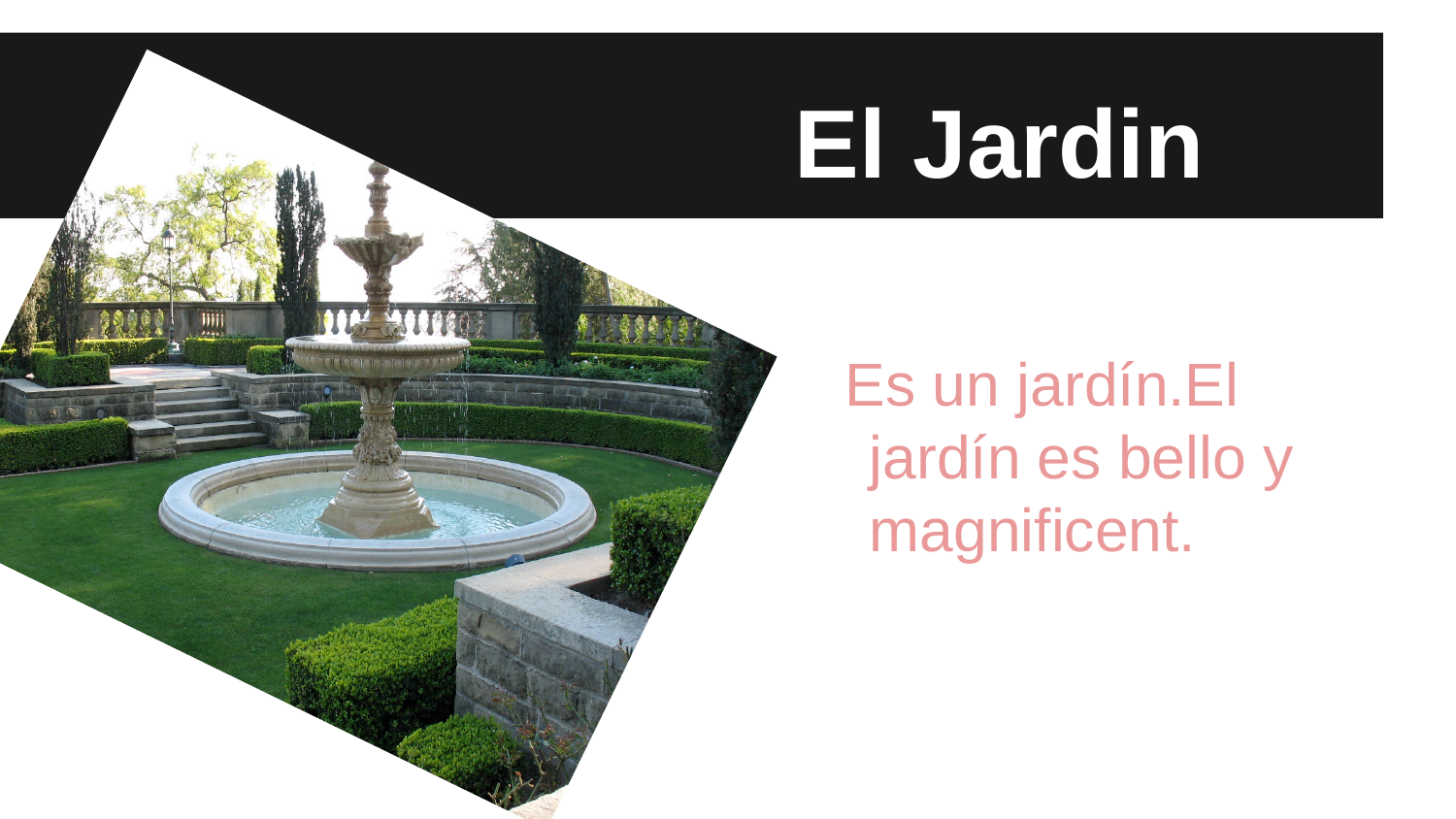

# El Jardin

Es un jardín.El jardín es bello y magnificent.